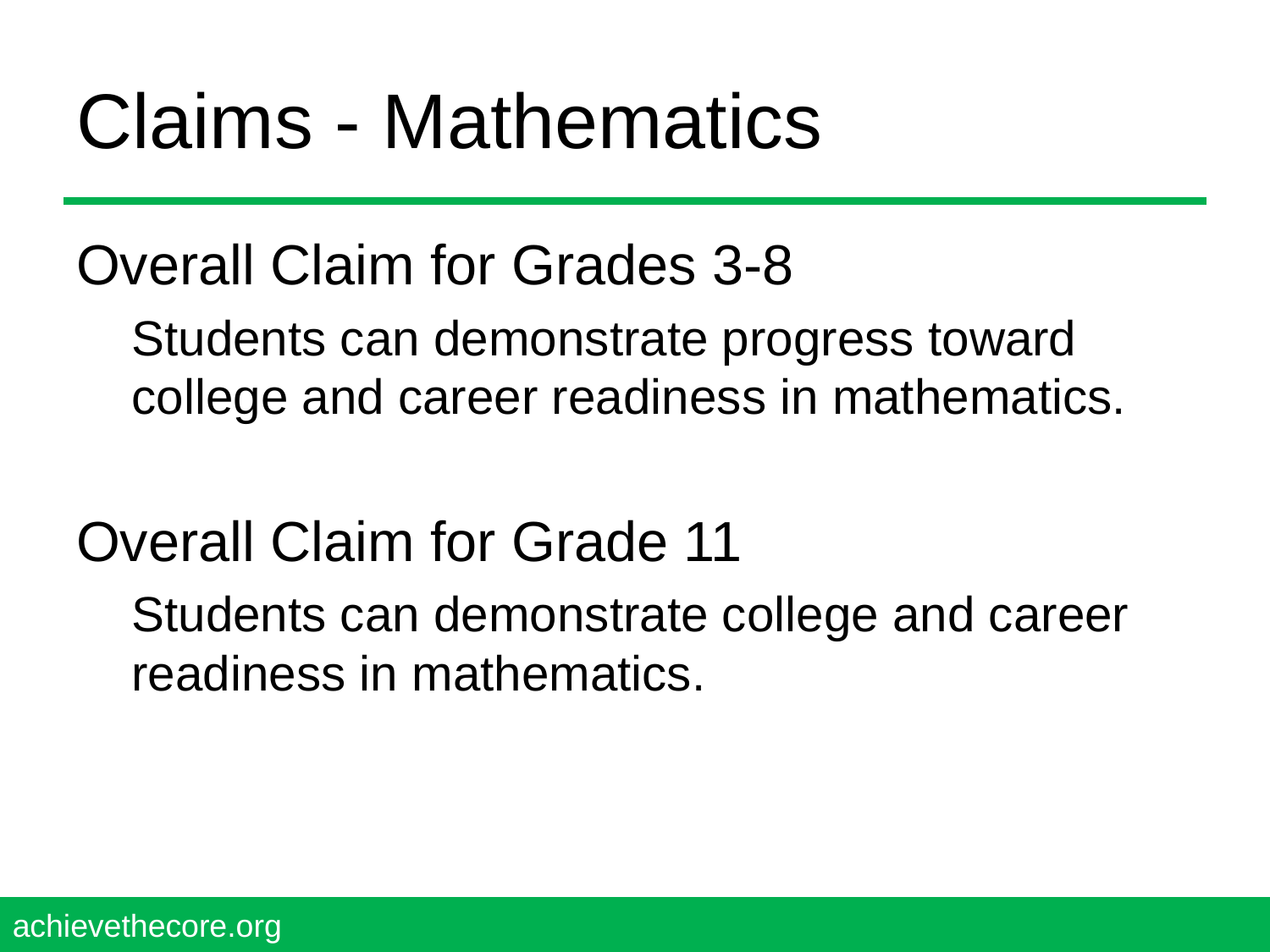

# Claims - Mathematics
Overall Claim for Grades 3-8
Students can demonstrate progress toward college and career readiness in mathematics.

Overall Claim for Grade 11
Students can demonstrate college and career readiness in mathematics.